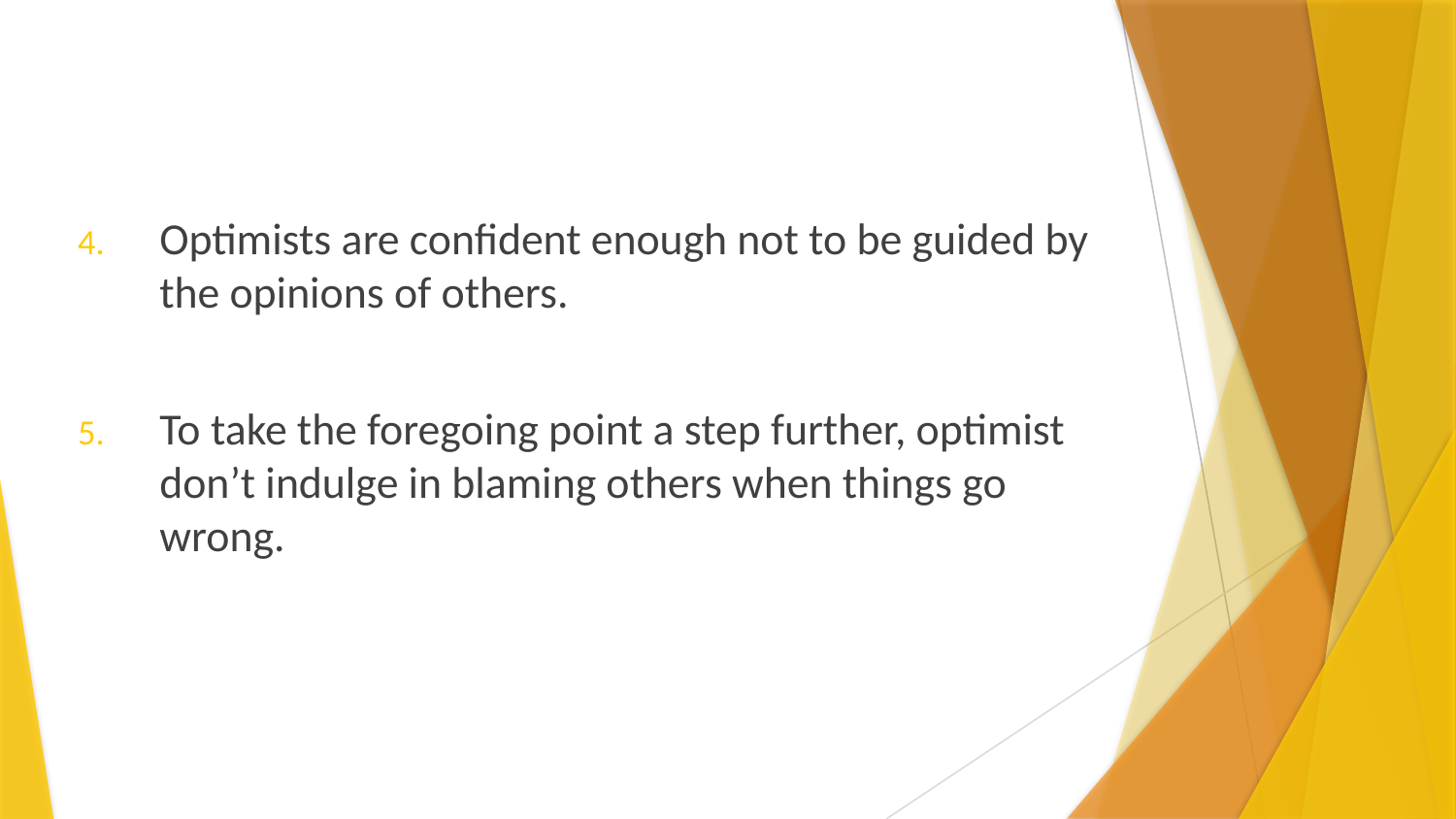

Optimists are confident enough not to be guided by the opinions of others.

To take the foregoing point a step further, optimist don’t indulge in blaming others when things go wrong.